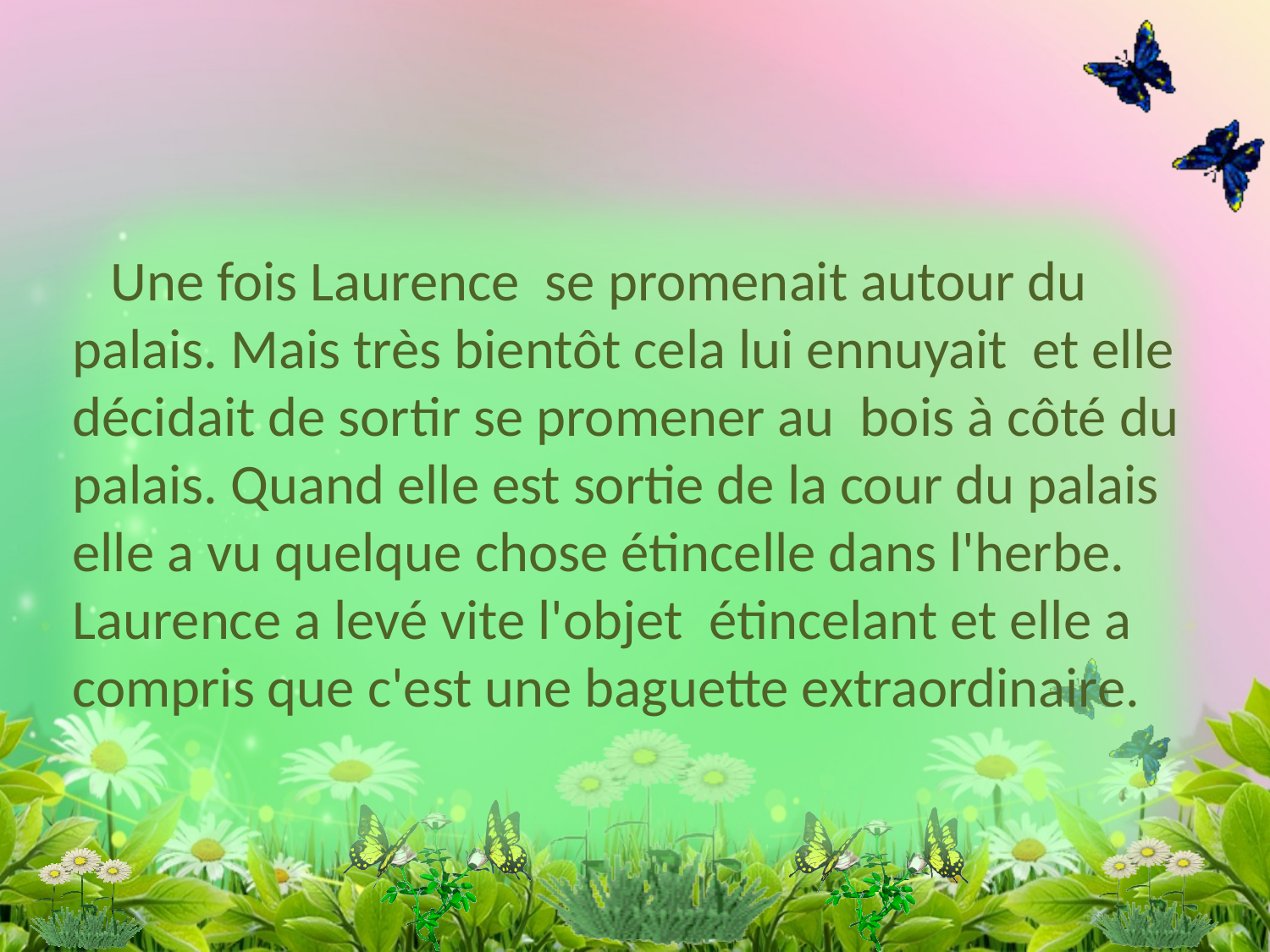

Une fois Laurence  se promenait autour du palais. Mais très bientôt cela lui ennuyait  et elle  décidait de sortir se promener au  bois à côté du palais. Quand elle est sortie de la cour du palais elle a vu quelque chose étincelle dans l'herbe. Laurence a levé vite l'objet  étincelant et elle a compris que c'est une baguette extraordinaire.